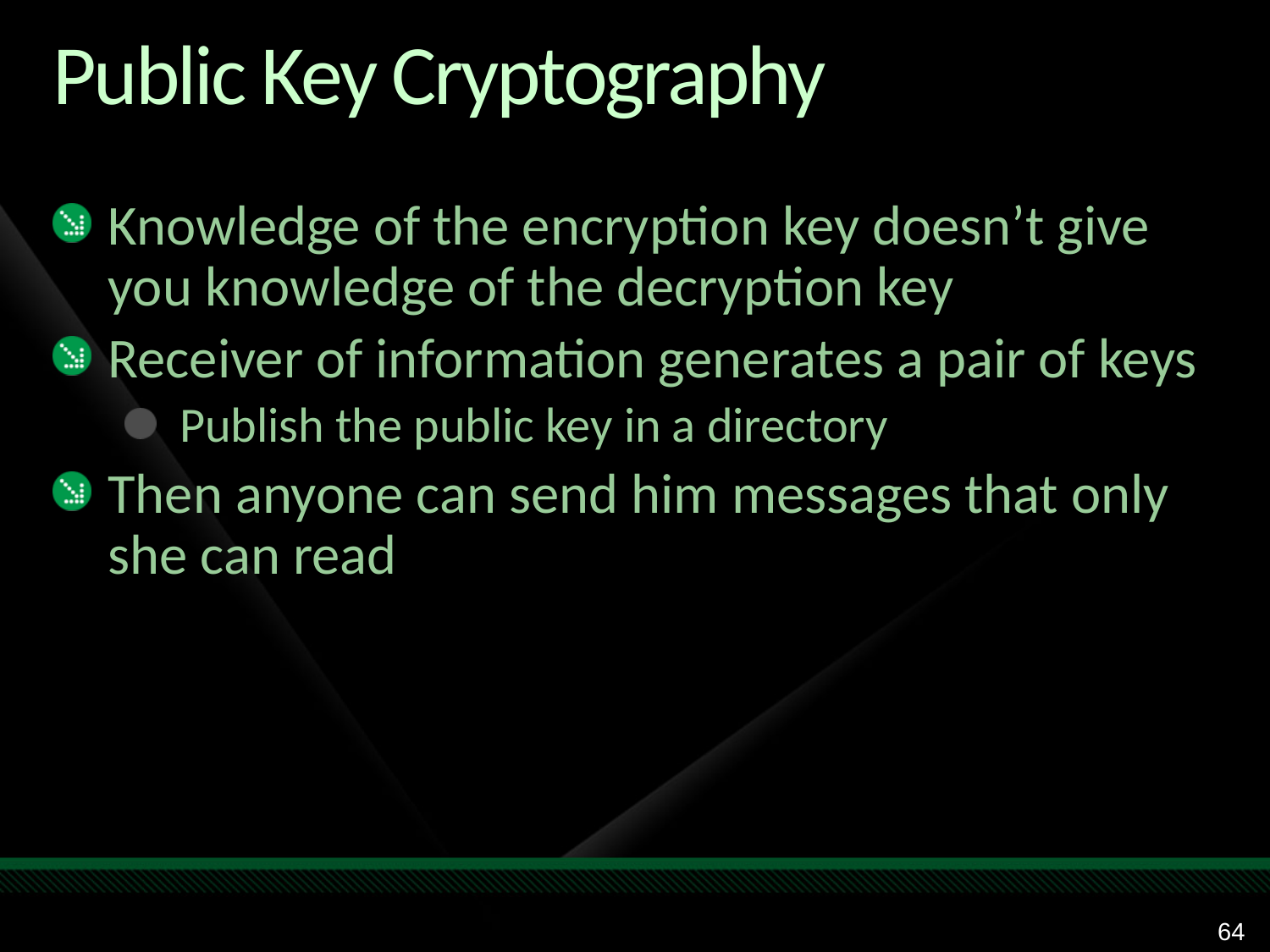

# Public Key Cryptography
Knowledge of the encryption key doesn’t give you knowledge of the decryption key
Receiver of information generates a pair of keys
Publish the public key in a directory
Then anyone can send him messages that only she can read